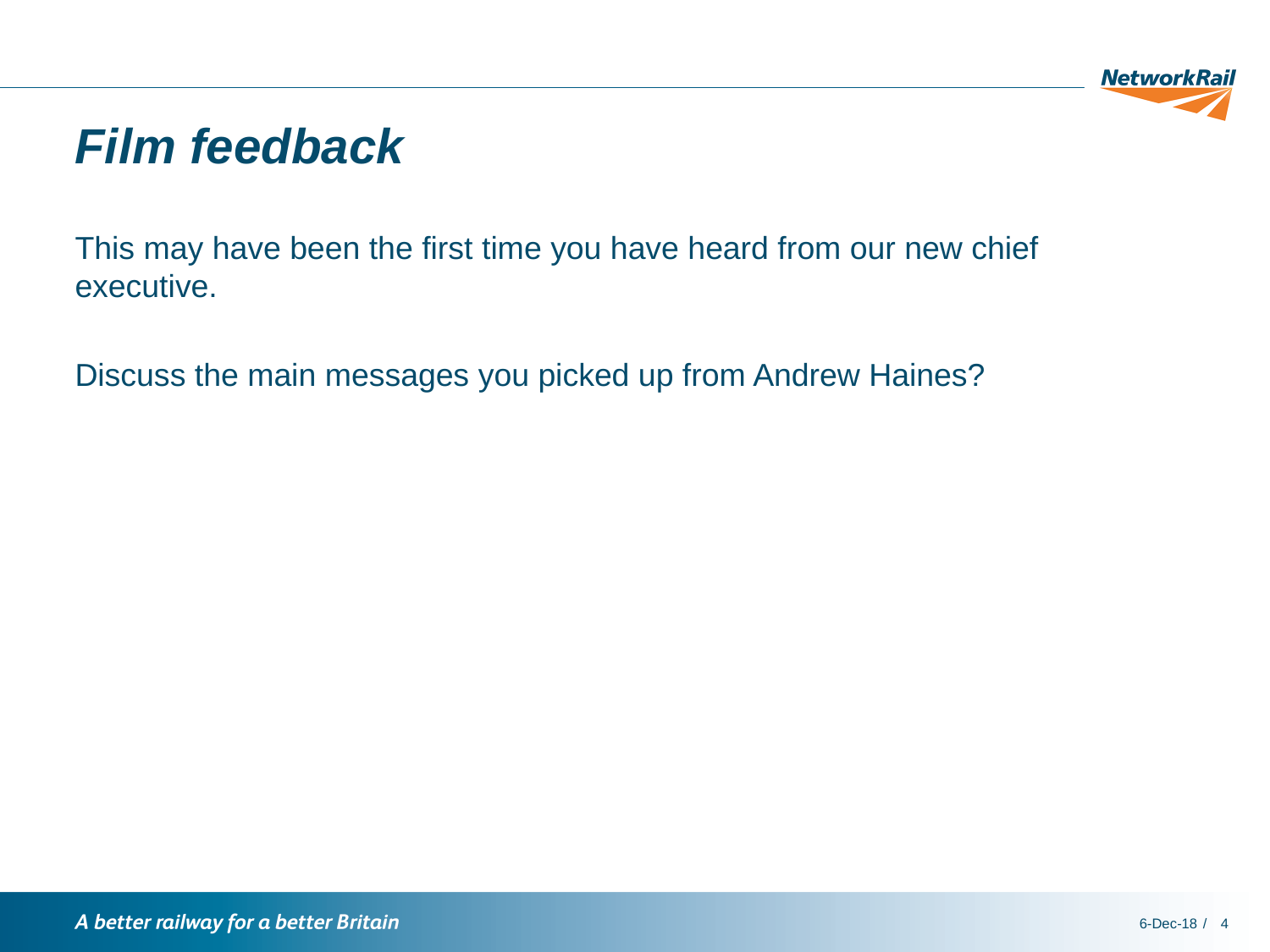

# Film feedback
This may have been the first time you have heard from our new chief executive.

Discuss the main messages you picked up from Andrew Haines?

6-Dec-18
4